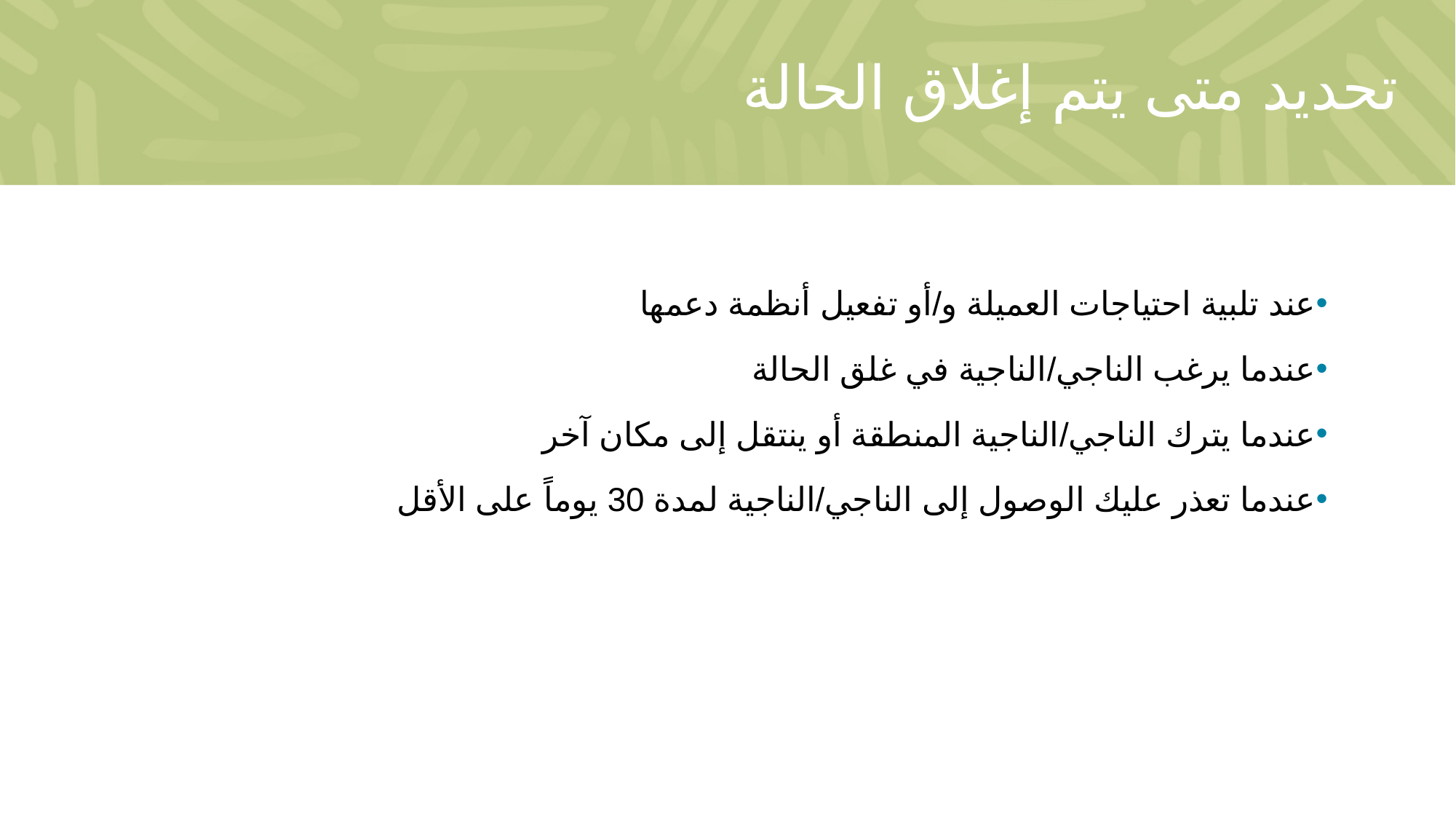

# تحديد متى يتم إغلاق الحالة
عند تلبية احتياجات العميلة و/أو تفعيل أنظمة دعمها
عندما يرغب الناجي/الناجية في غلق الحالة
عندما يترك الناجي/الناجية المنطقة أو ينتقل إلى مكان آخر
عندما تعذر عليك الوصول إلى الناجي/الناجية لمدة 30 يوماً على الأقل